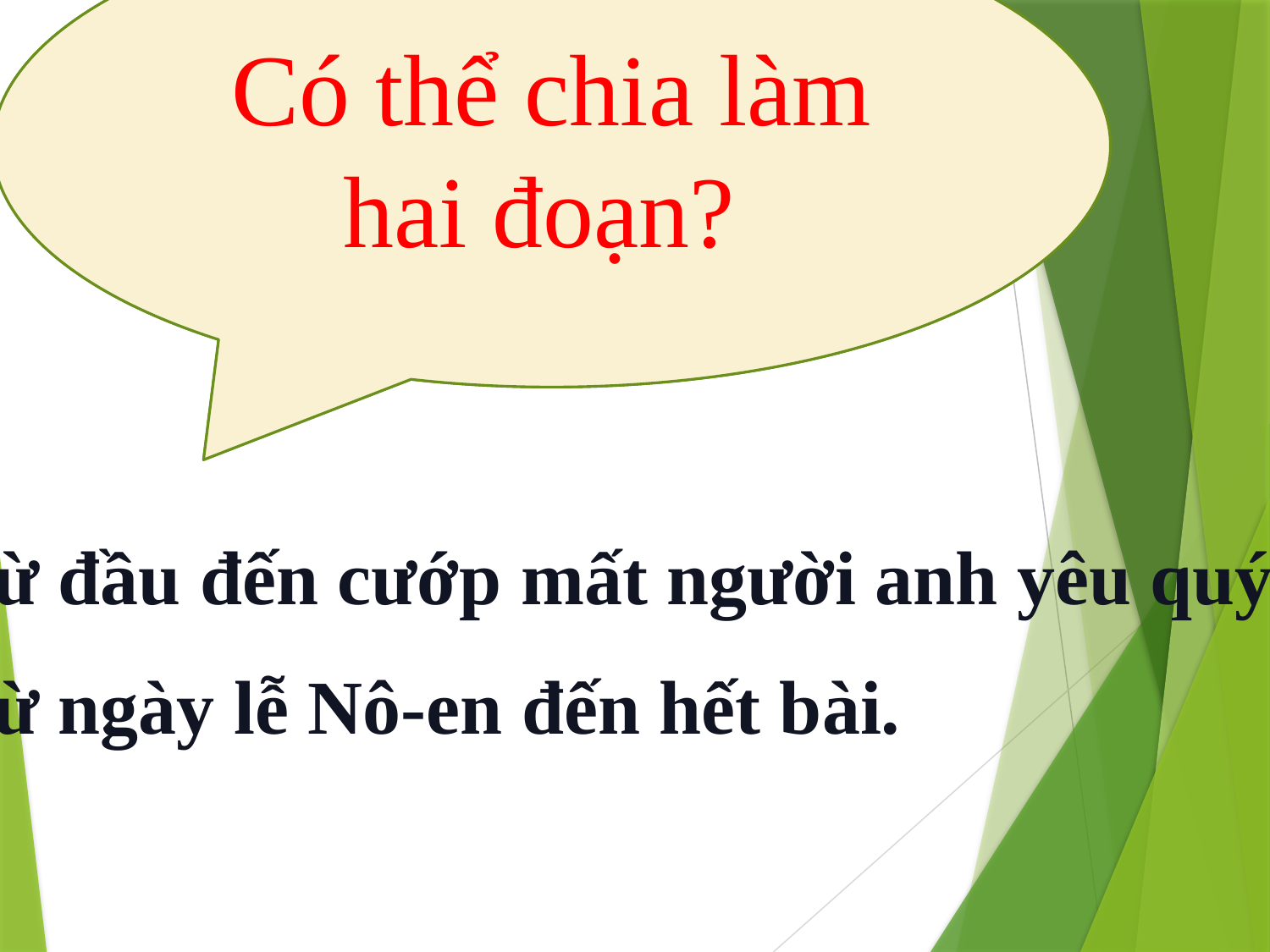

Theo em bài này có thể chia làm mấy đoạn?
Có thể chia làm hai đoạn?
Đoạn 1: Từ đầu đến cướp mất người anh yêu quý.
Đoạn 2: Từ ngày lễ Nô-en đến hết bài.